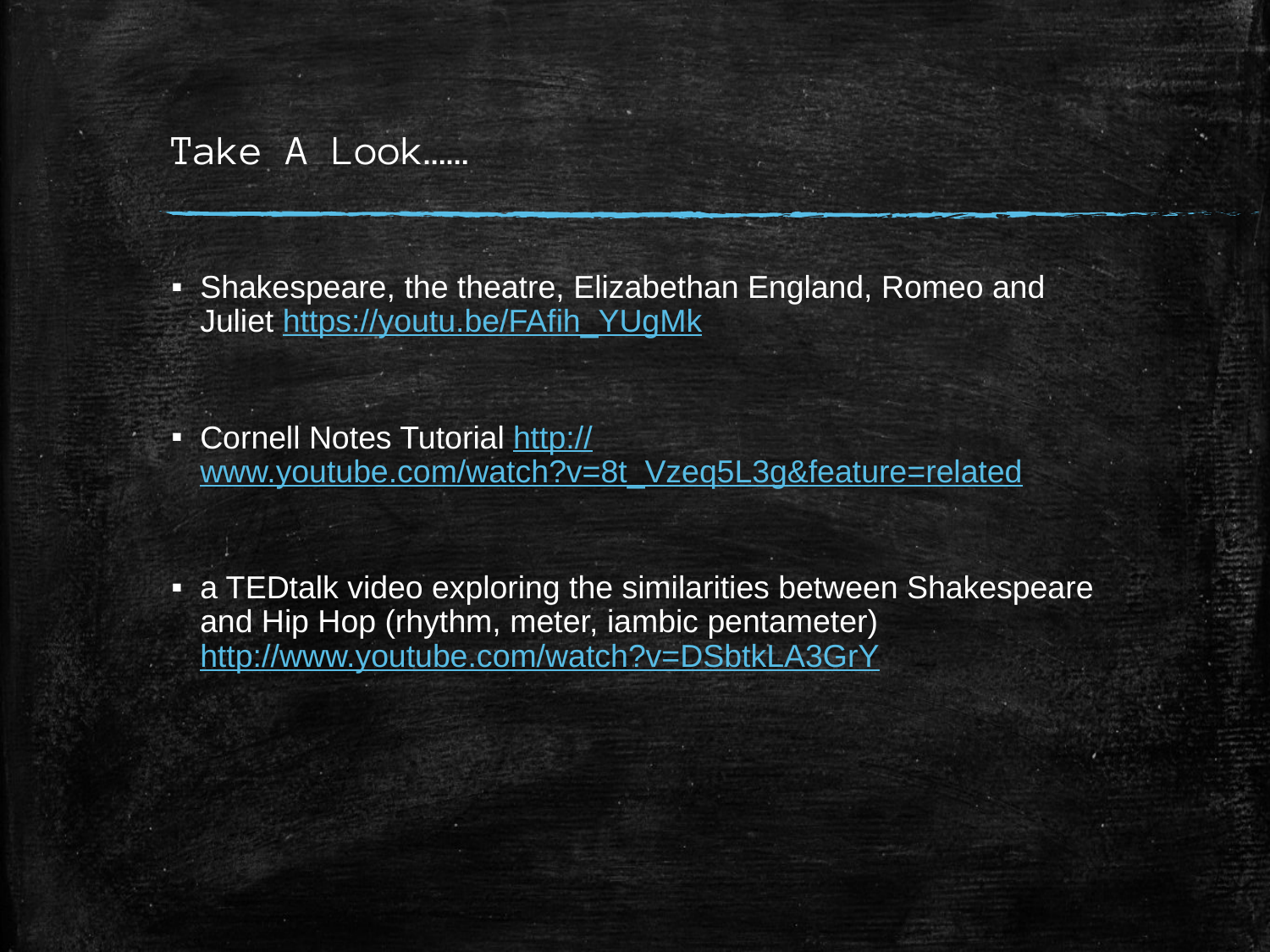

# Take A Look……
Shakespeare, the theatre, Elizabethan England, Romeo and Juliet https://youtu.be/FAfih_YUgMk

Cornell Notes Tutorial http://www.youtube.com/watch?v=8t_Vzeq5L3g&feature=related

a TEDtalk video exploring the similarities between Shakespeare and Hip Hop (rhythm, meter, iambic pentameter)  http://www.youtube.com/watch?v=DSbtkLA3GrY